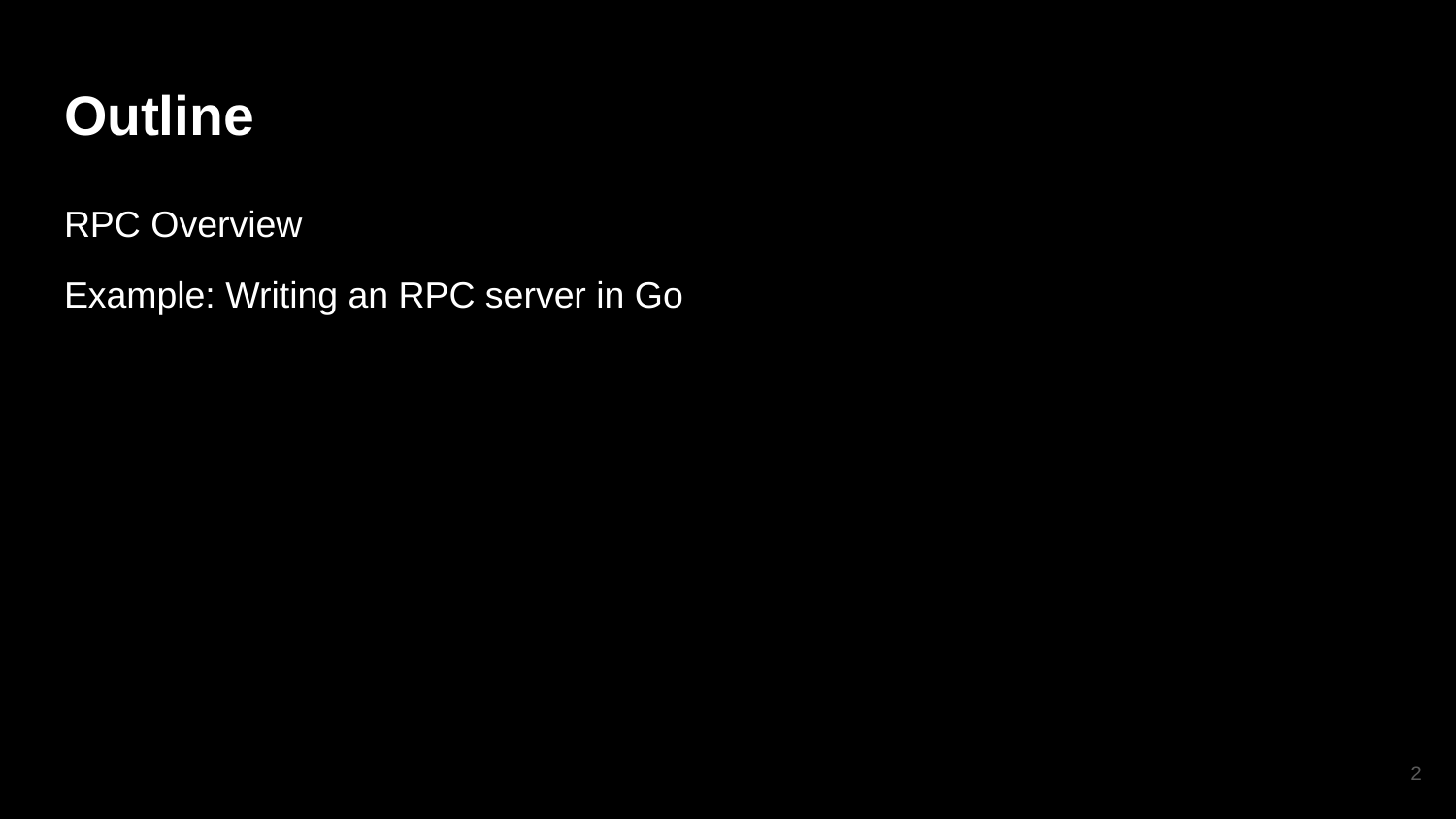

# Outline
RPC Overview
Example: Writing an RPC server in Go

2